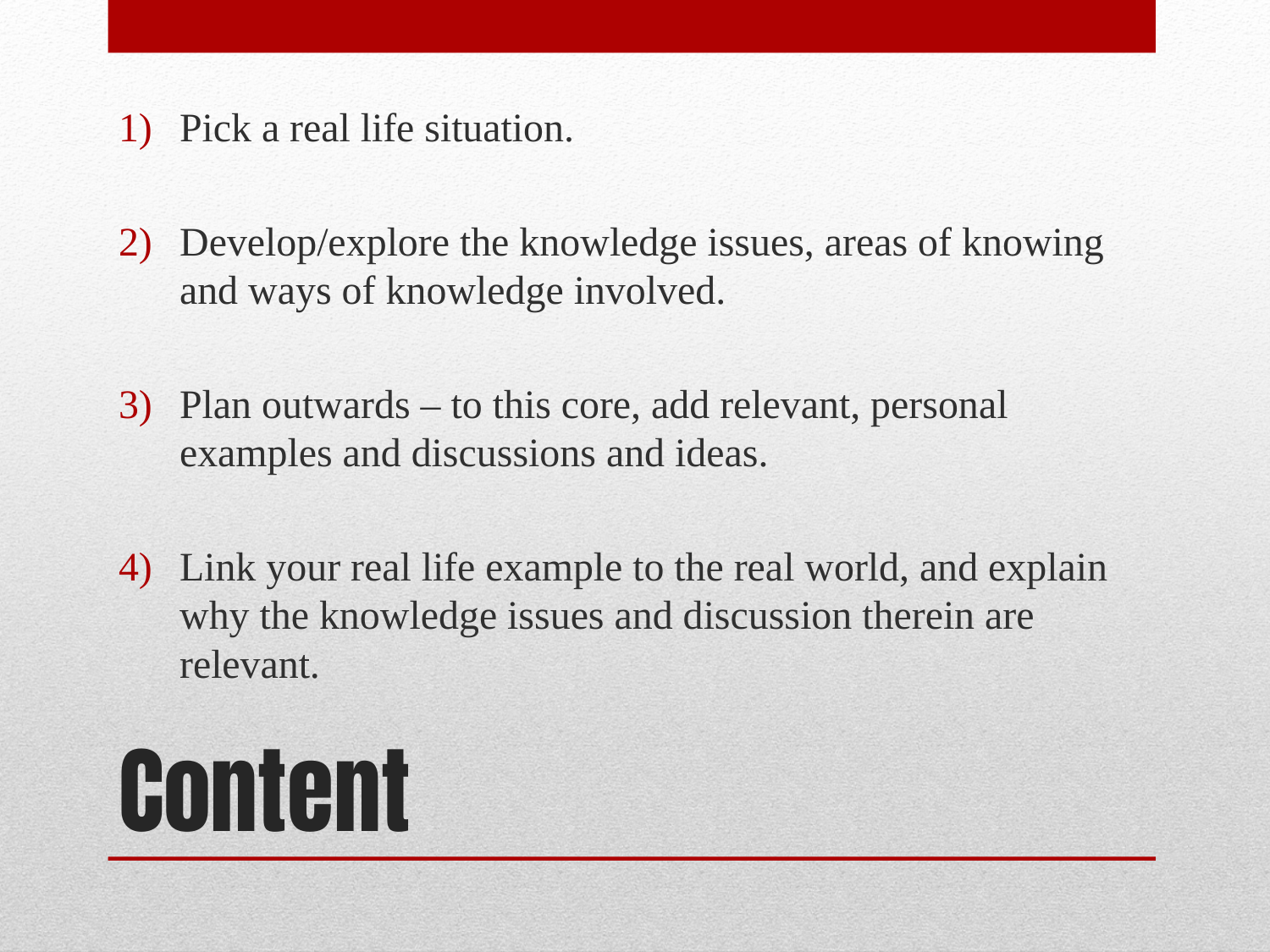

Pick a real life situation.

Develop/explore the knowledge issues, areas of knowing and ways of knowledge involved.

Plan outwards – to this core, add relevant, personal examples and discussions and ideas.

Link your real life example to the real world, and explain why the knowledge issues and discussion therein are relevant.
# Content